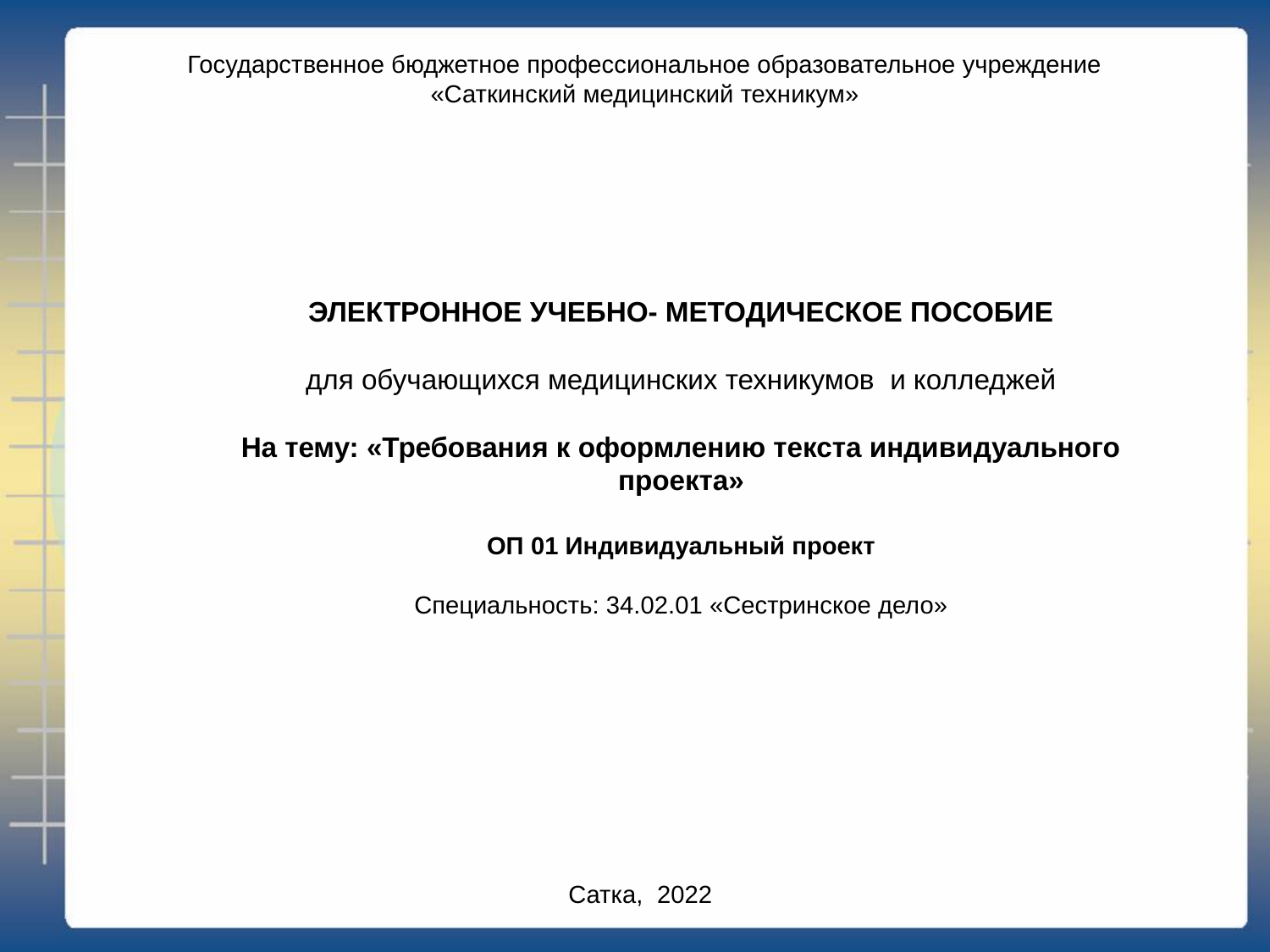

Государственное бюджетное профессиональное образовательное учреждение
«Саткинский медицинский техникум»
ЭЛЕКТРОННОЕ УЧЕБНО- МЕТОДИЧЕСКОЕ ПОСОБИЕ

для обучающихся медицинских техникумов  и колледжей

На тему: «Требования к оформлению текста индивидуального проекта»

ОП 01 Индивидуальный проект

Специальность: 34.02.01 «Сестринское дело»
Сатка,  2022